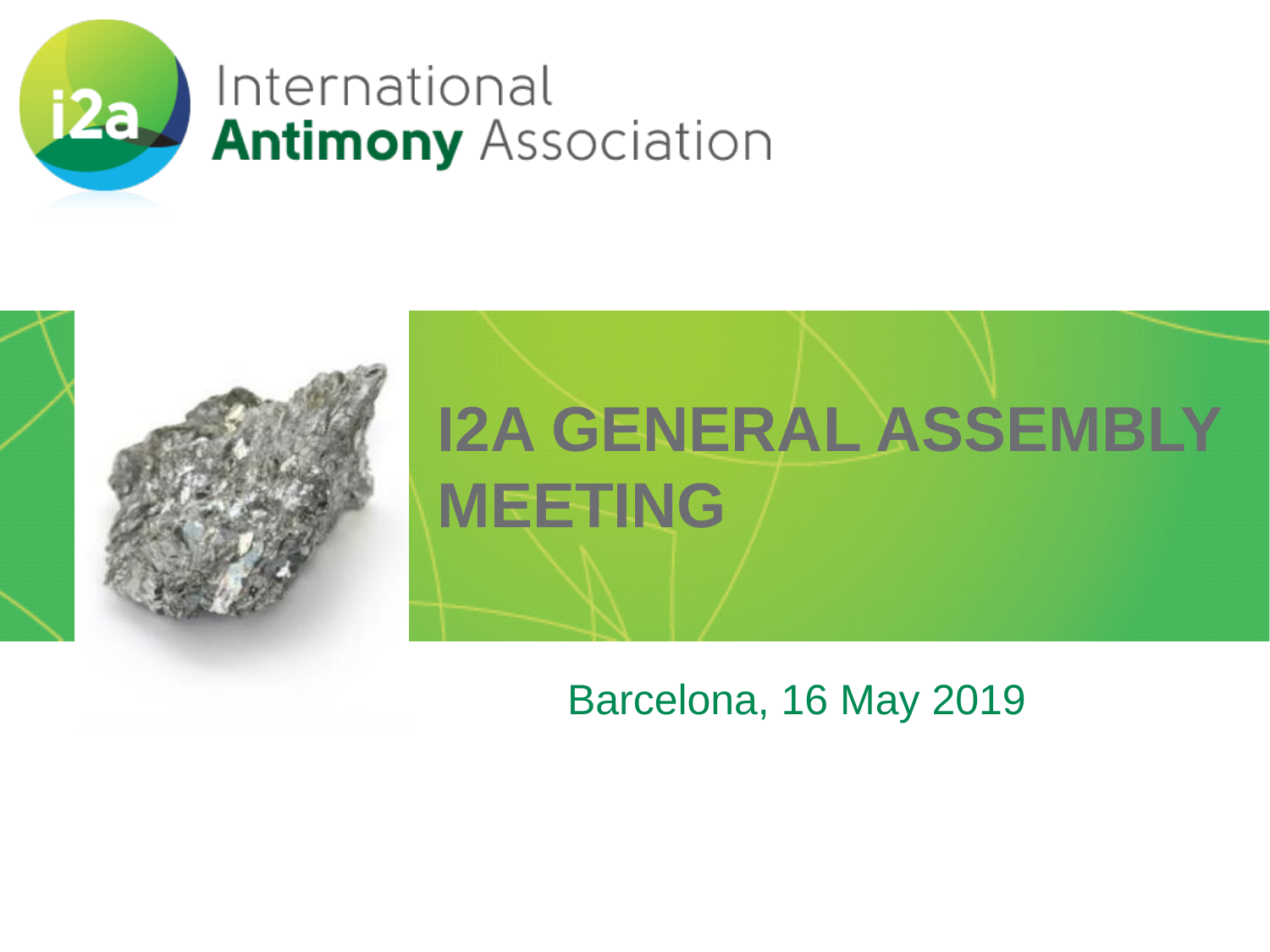

# I2a GENERAL ASSEMBLY meeting
Barcelona, 16 May 2019